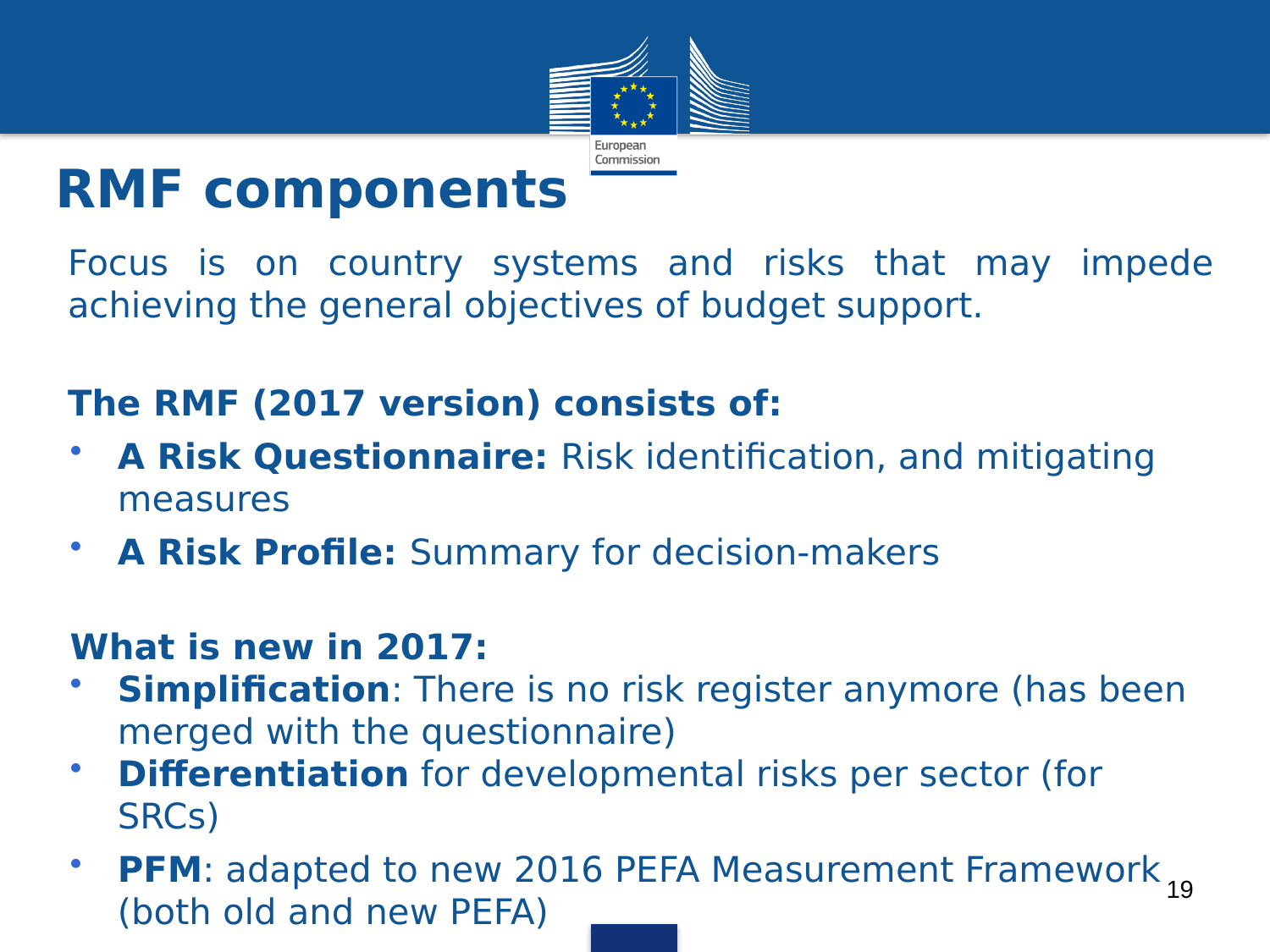

# RMF components
Focus is on country systems and risks that may impede achieving the general objectives of budget support.

The RMF (2017 version) consists of:
A Risk Questionnaire: Risk identification, and mitigating measures
A Risk Profile: Summary for decision-makers

What is new in 2017:
Simplification: There is no risk register anymore (has been merged with the questionnaire)
Differentiation for developmental risks per sector (for SRCs)
PFM: adapted to new 2016 PEFA Measurement Framework (both old and new PEFA)

19